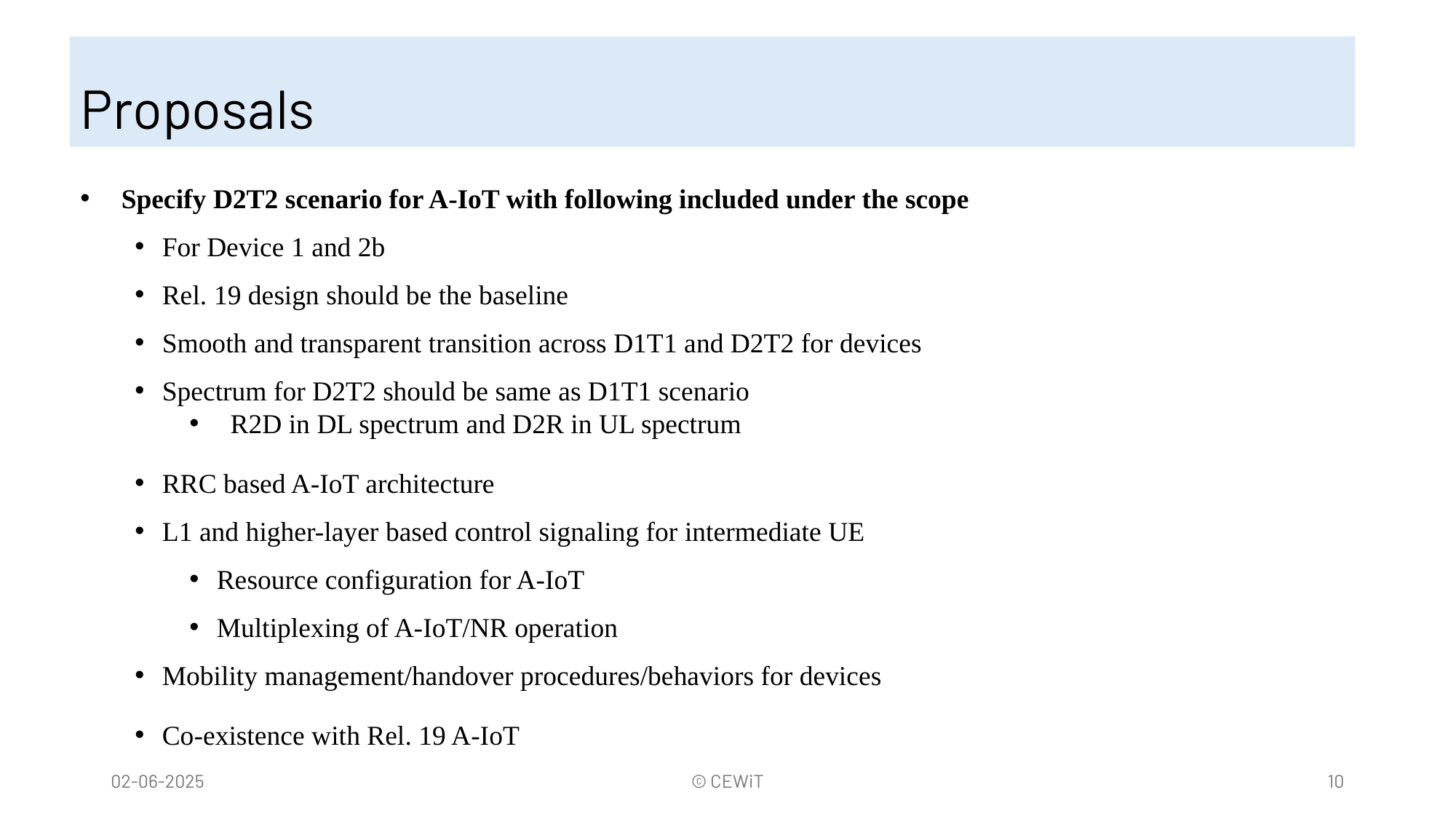

Proposals
 Specify D2T2 scenario for A-IoT with following included under the scope
For Device 1 and 2b
Rel. 19 design should be the baseline
Smooth and transparent transition across D1T1 and D2T2 for devices
Spectrum for D2T2 should be same as D1T1 scenario
R2D in DL spectrum and D2R in UL spectrum
RRC based A-IoT architecture
L1 and higher-layer based control signaling for intermediate UE
Resource configuration for A-IoT
Multiplexing of A-IoT/NR operation
Mobility management/handover procedures/behaviors for devices
Co-existence with Rel. 19 A-IoT
02-06-2025
© CEWiT
10